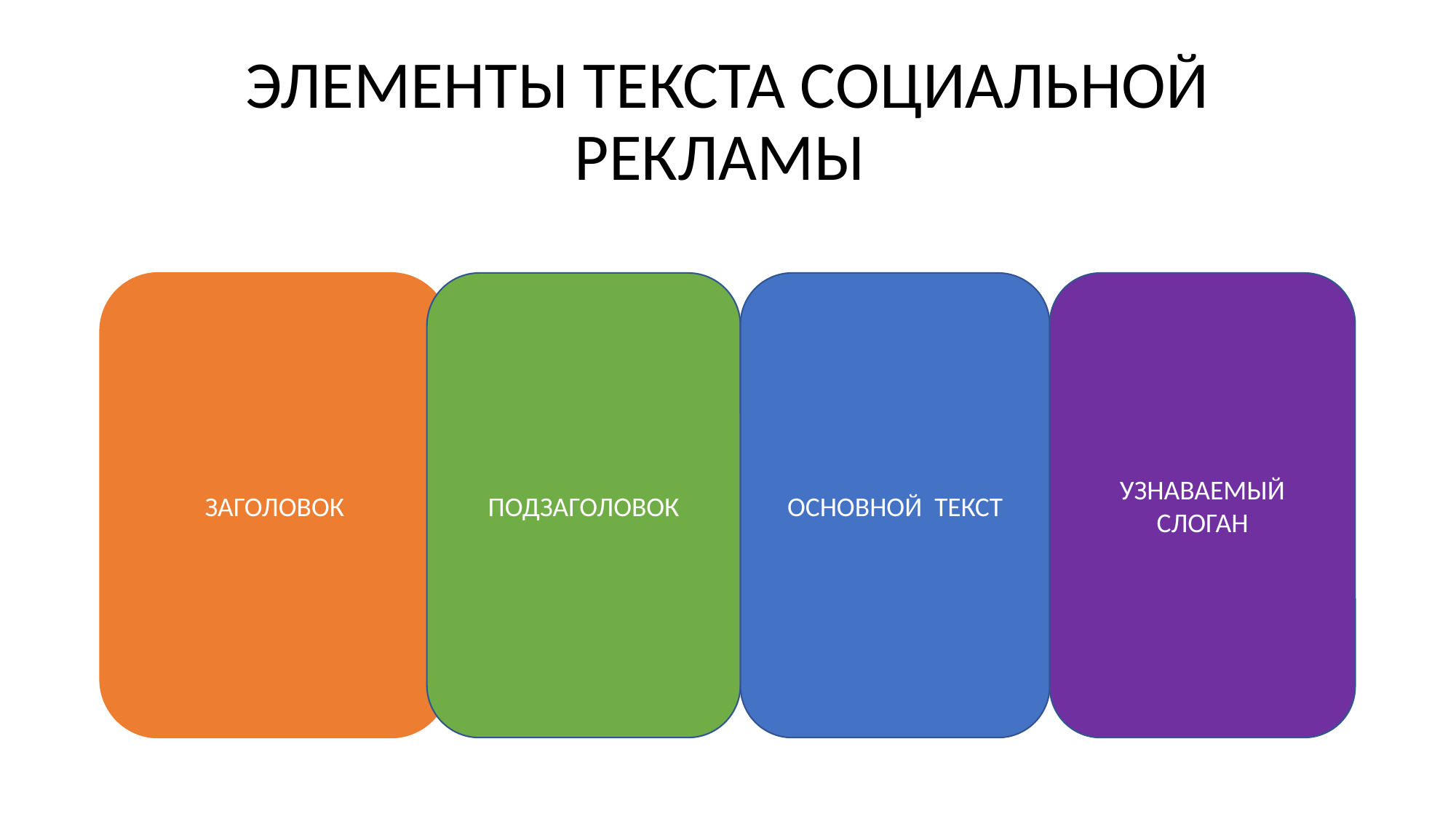

# ЭЛЕМЕНТЫ ТЕКСТА СОЦИАЛЬНОЙ РЕКЛАМЫ

УЗНАВАЕМЫЙ СЛОГАН
ОСНОВНОЙ  ТЕКСТ
ПОДЗАГОЛОВОК
ЗАГОЛОВОК